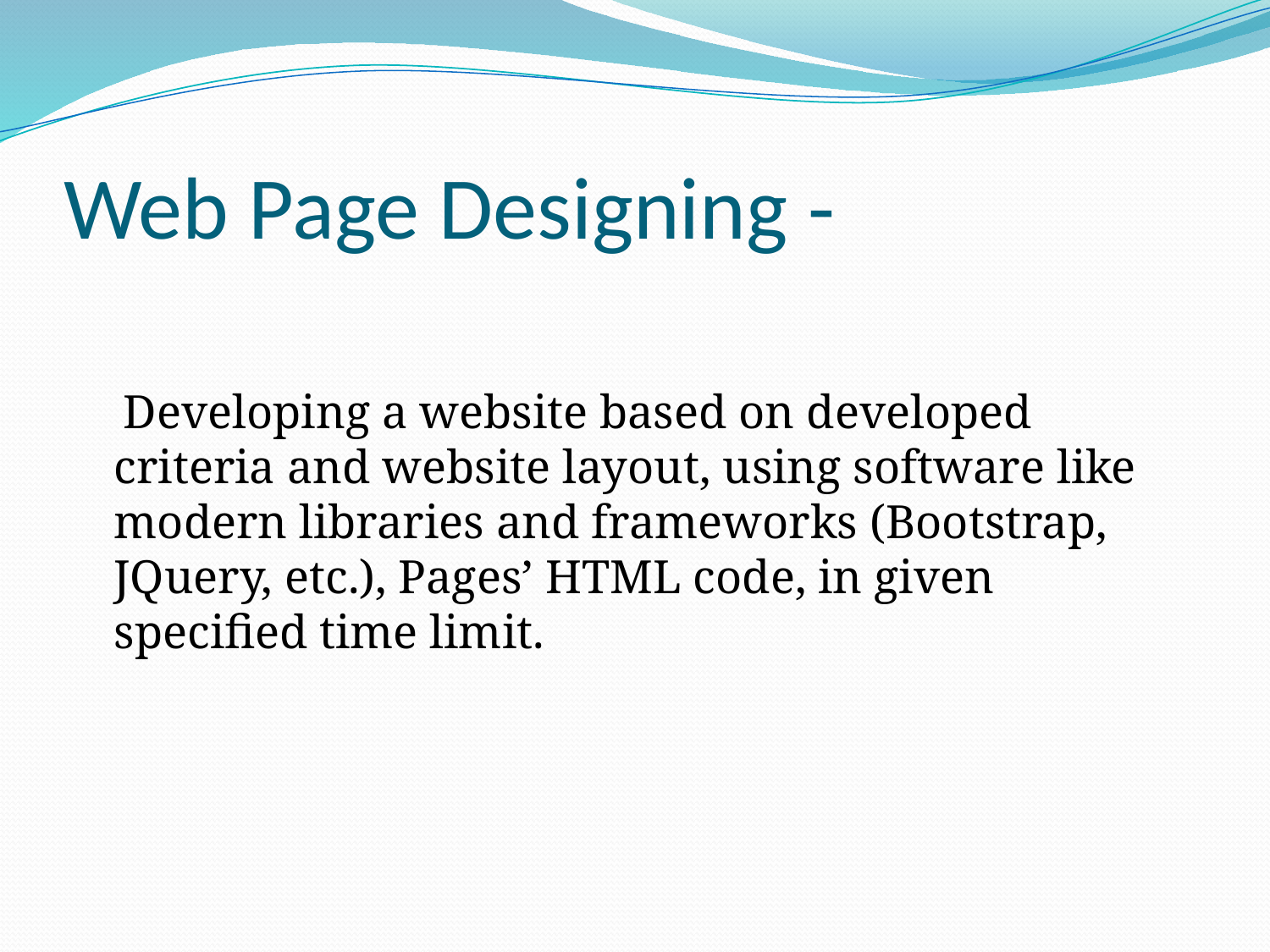

# Web Page Designing -
    Developing a website based on developed criteria and website layout, using software like modern libraries and frameworks (Bootstrap, JQuery, etc.), Pages’ HTML code, in given specified time limit.